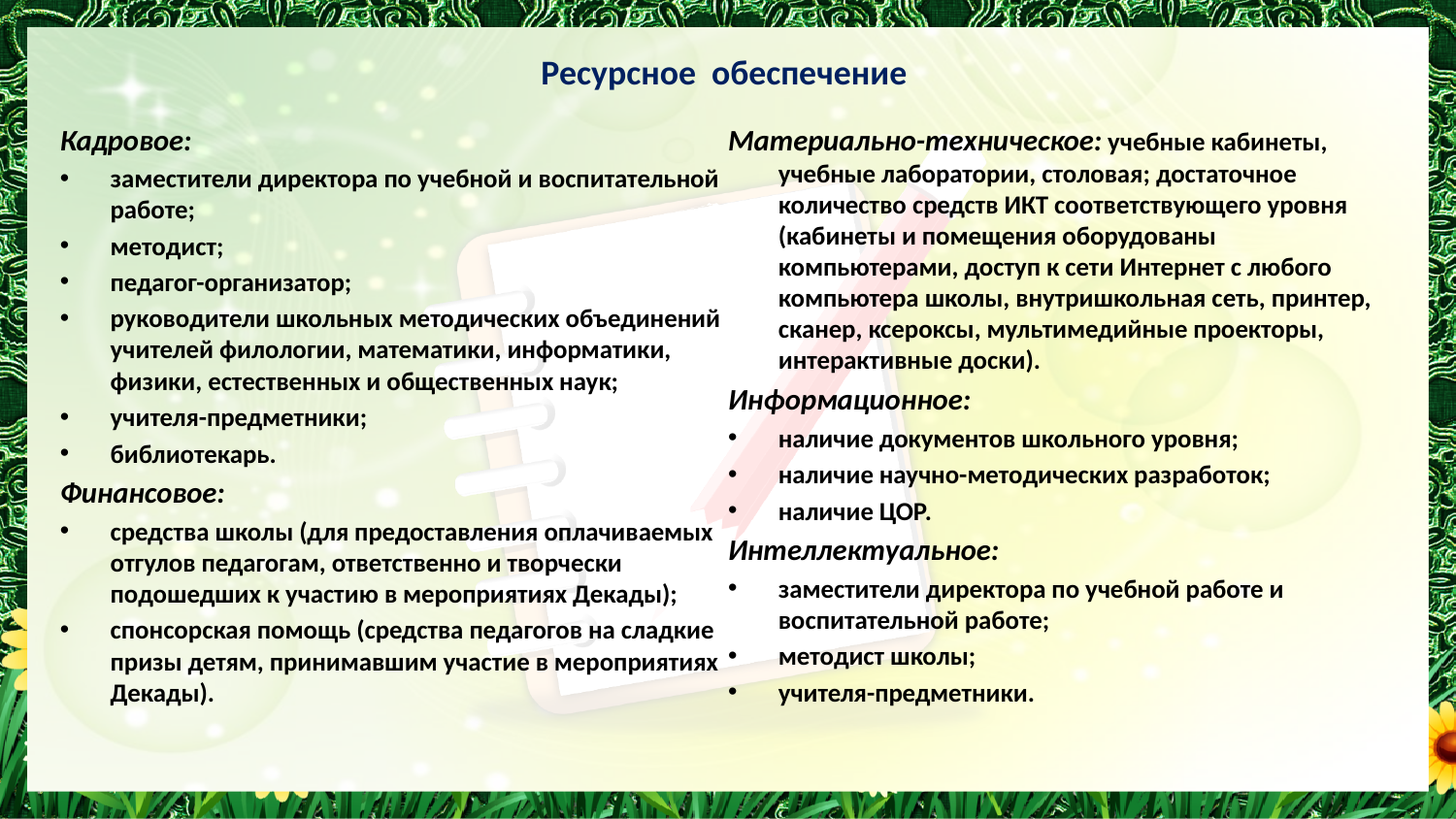

# Ресурсное  обеспечение
Кадровое:
заместители директора по учебной и воспитательной работе;
методист;
педагог-организатор;
руководители школьных методических объединений учителей филологии, математики, информатики, физики, естественных и общественных наук;
учителя-предметники;
библиотекарь.
Финансовое:
средства школы (для предоставления оплачиваемых отгулов педагогам, ответственно и творчески подошедших к участию в мероприятиях Декады);
спонсорская помощь (средства педагогов на сладкие призы детям, принимавшим участие в мероприятиях Декады).

Материально-техническое: учебные кабинеты, учебные лаборатории, столовая; достаточное количество средств ИКТ соответствующего уровня (кабинеты и помещения оборудованы компьютерами, доступ к сети Интернет с любого компьютера школы, внутришкольная сеть, принтер, сканер, ксероксы, мультимедийные проекторы, интерактивные доски).
Информационное:
наличие документов школьного уровня;
наличие научно-методических разработок;
наличие ЦОР.
Интеллектуальное:
заместители директора по учебной работе и воспитательной работе;
методист школы;
учителя-предметники.